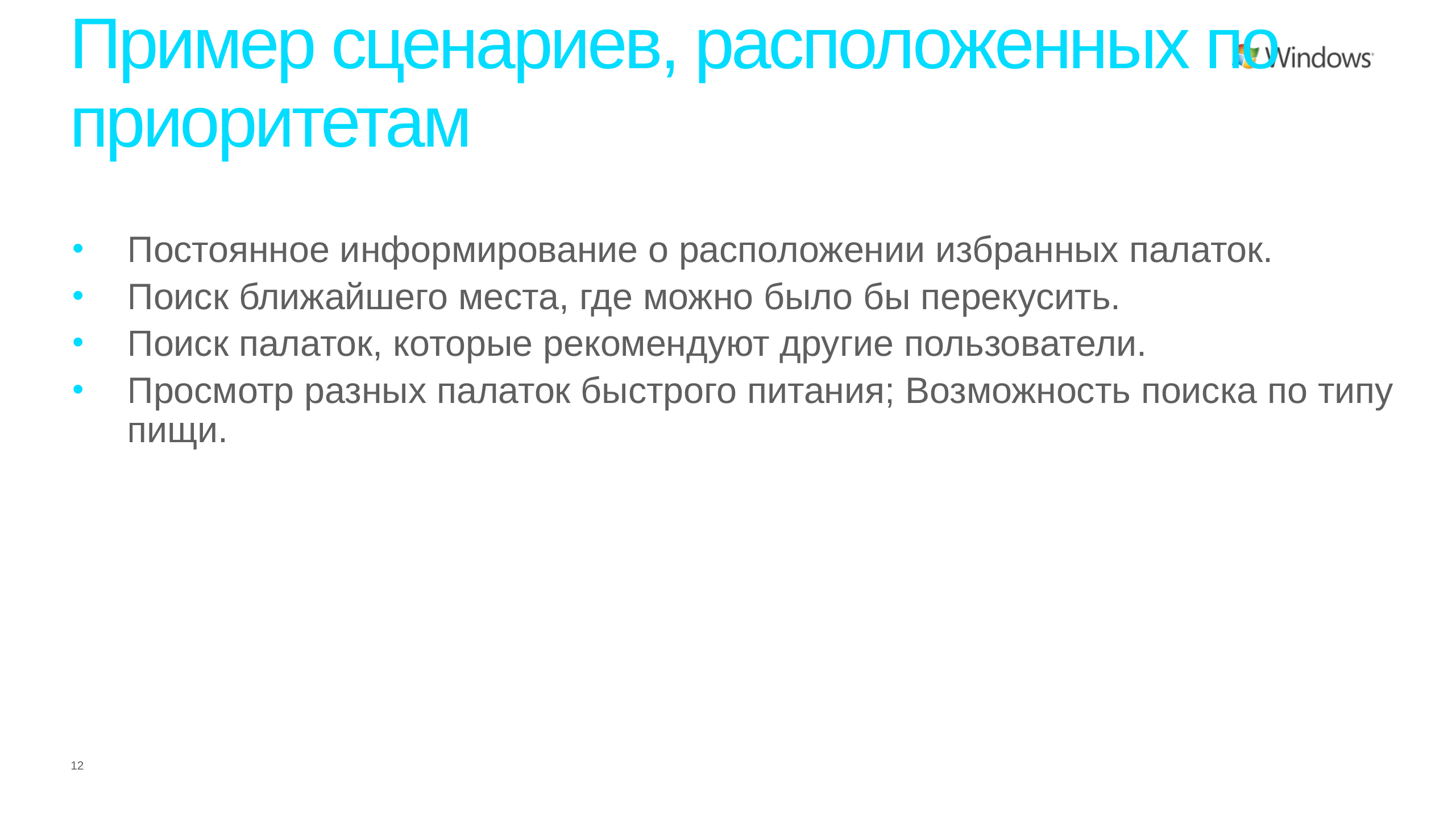

# Пример сценариев, расположенных по приоритетам

Постоянное информирование о расположении избранных палаток.
Поиск ближайшего места, где можно было бы перекусить.
Поиск палаток, которые рекомендуют другие пользователи.
Просмотр разных палаток быстрого питания; Возможность поиска по типу пищи.